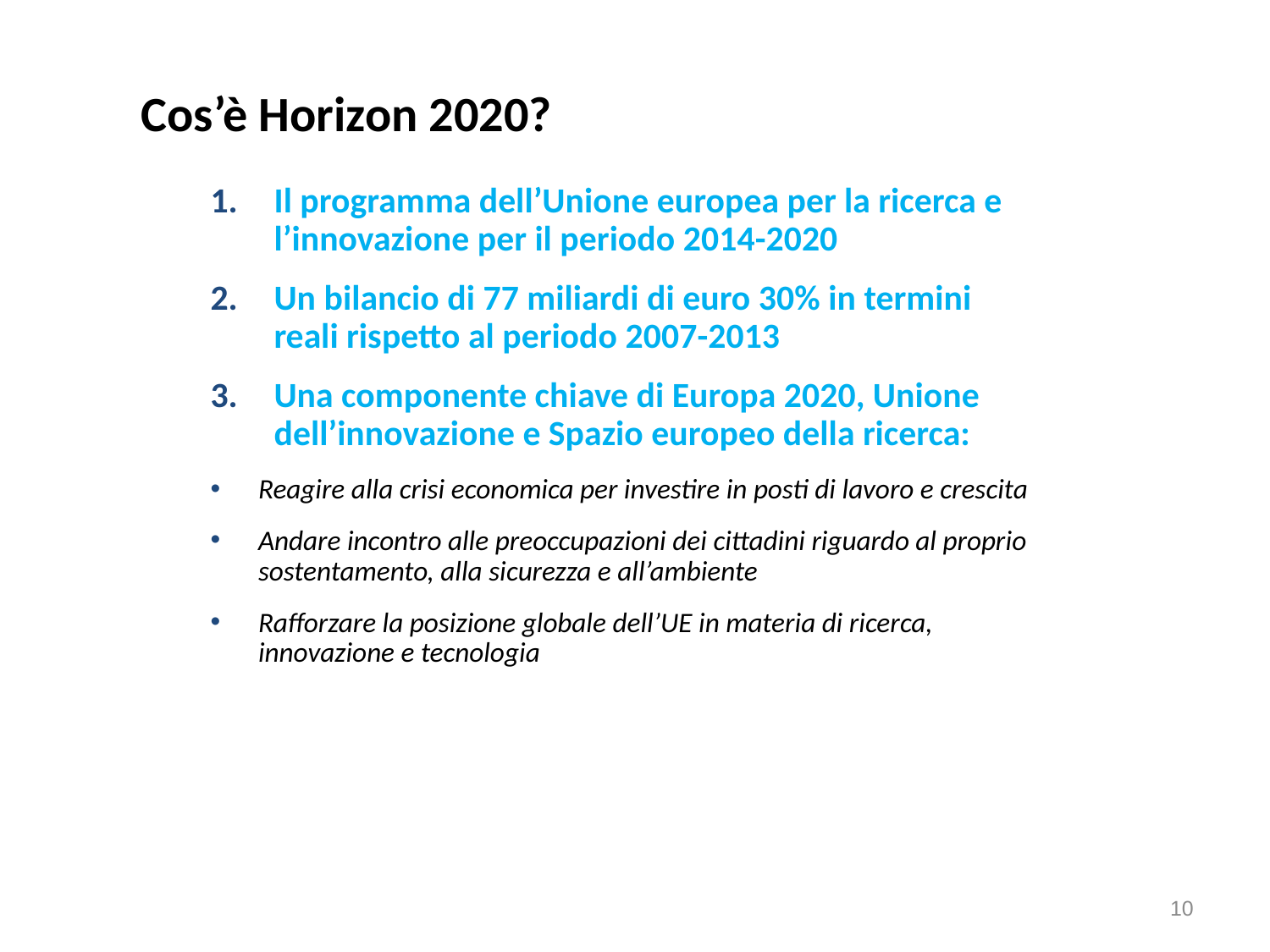

# Cos’è Horizon 2020?
Il programma dell’Unione europea per la ricerca e l’innovazione per il periodo 2014-2020
Un bilancio di 77 miliardi di euro 30% in termini reali rispetto al periodo 2007-2013
Una componente chiave di Europa 2020, Unione dell’innovazione e Spazio europeo della ricerca:
Reagire alla crisi economica per investire in posti di lavoro e crescita
Andare incontro alle preoccupazioni dei cittadini riguardo al proprio sostentamento, alla sicurezza e all’ambiente
Rafforzare la posizione globale dell’UE in materia di ricerca, innovazione e tecnologia

10